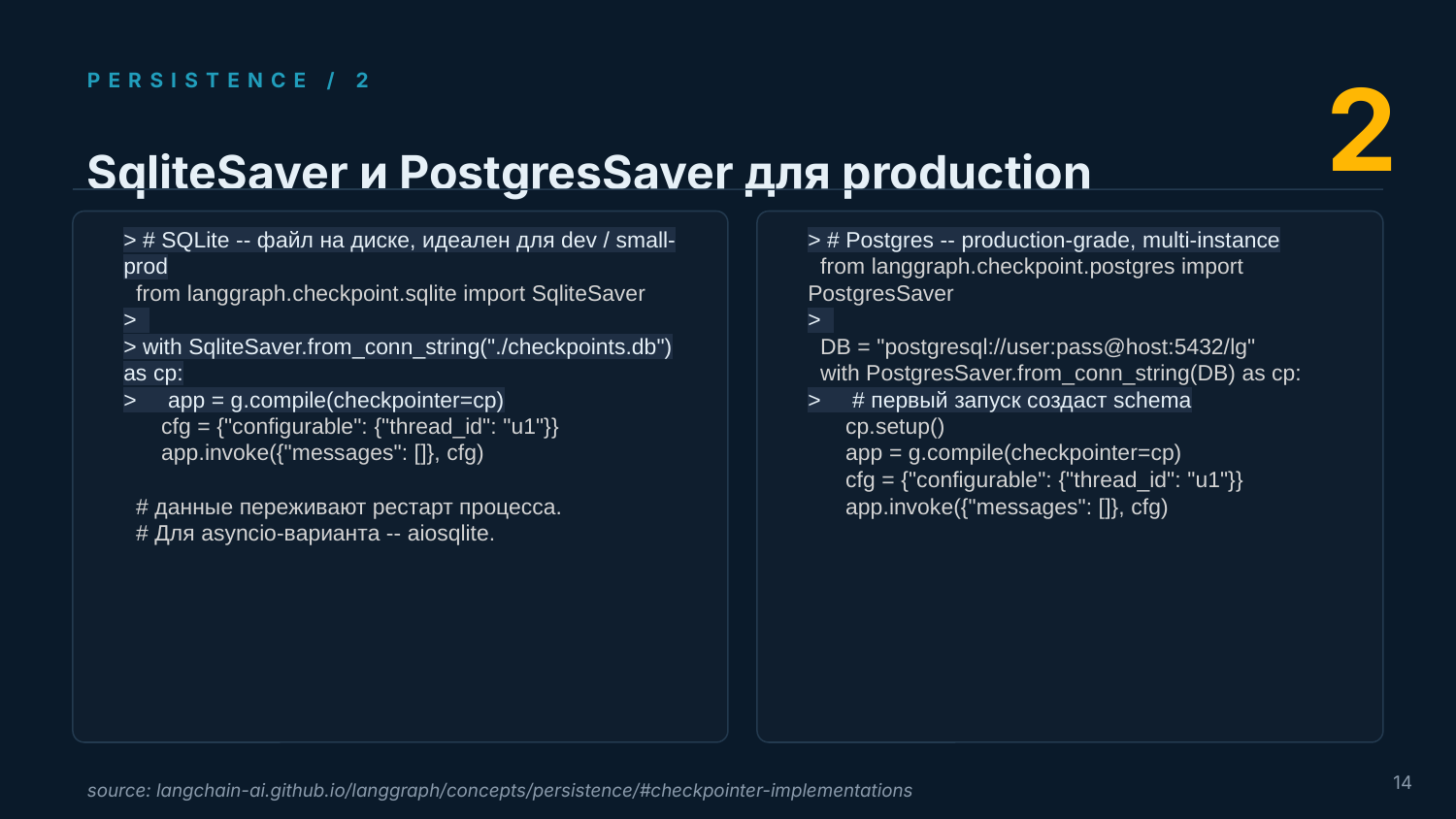

2
PERSISTENCE / 2
SqliteSaver и PostgresSaver для production

> # SQLite -- файл на диске, идеален для dev / small-prod
  from langgraph.checkpoint.sqlite import SqliteSaver
>
> with SqliteSaver.from_conn_string("./checkpoints.db") as cp:
>     app = g.compile(checkpointer=cp)
      cfg = {"configurable": {"thread_id": "u1"}}
      app.invoke({"messages": []}, cfg)

  # данные переживают рестарт процесса.
  # Для asyncio-варианта -- aiosqlite.

> # Postgres -- production-grade, multi-instance
  from langgraph.checkpoint.postgres import PostgresSaver
>
  DB = "postgresql://user:pass@host:5432/lg"
  with PostgresSaver.from_conn_string(DB) as cp:
>     # первый запуск создаст schema
      cp.setup()
      app = g.compile(checkpointer=cp)
      cfg = {"configurable": {"thread_id": "u1"}}
      app.invoke({"messages": []}, cfg)

14
source: langchain-ai.github.io/langgraph/concepts/persistence/#checkpointer-implementations